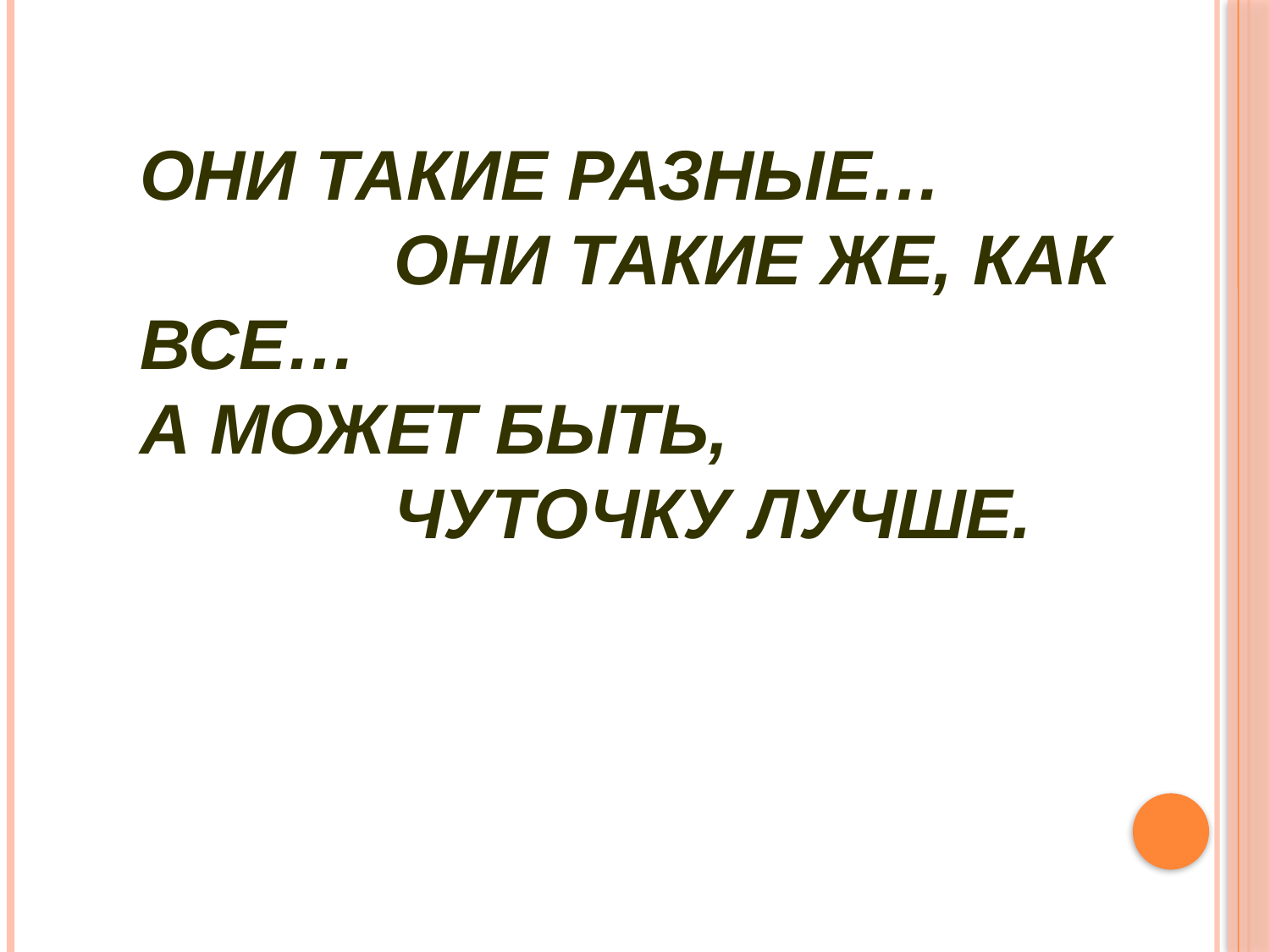

Они такие разные…
		Они такие же, как все…
А может быть,
		чуточку лучше.